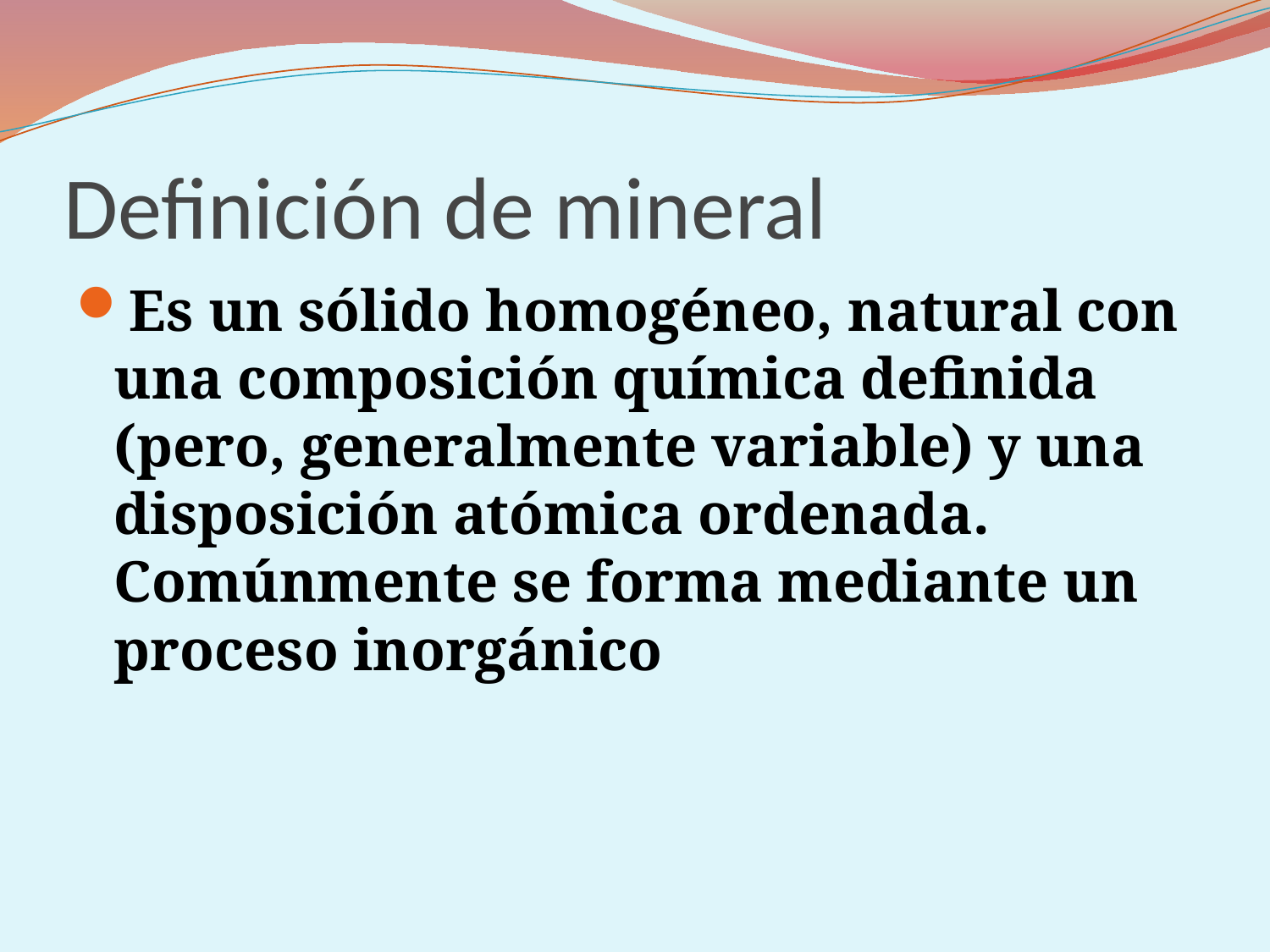

# Definición de mineral
Es un sólido homogéneo, natural con una composición química definida (pero, generalmente variable) y una disposición atómica ordenada. Comúnmente se forma mediante un proceso inorgánico